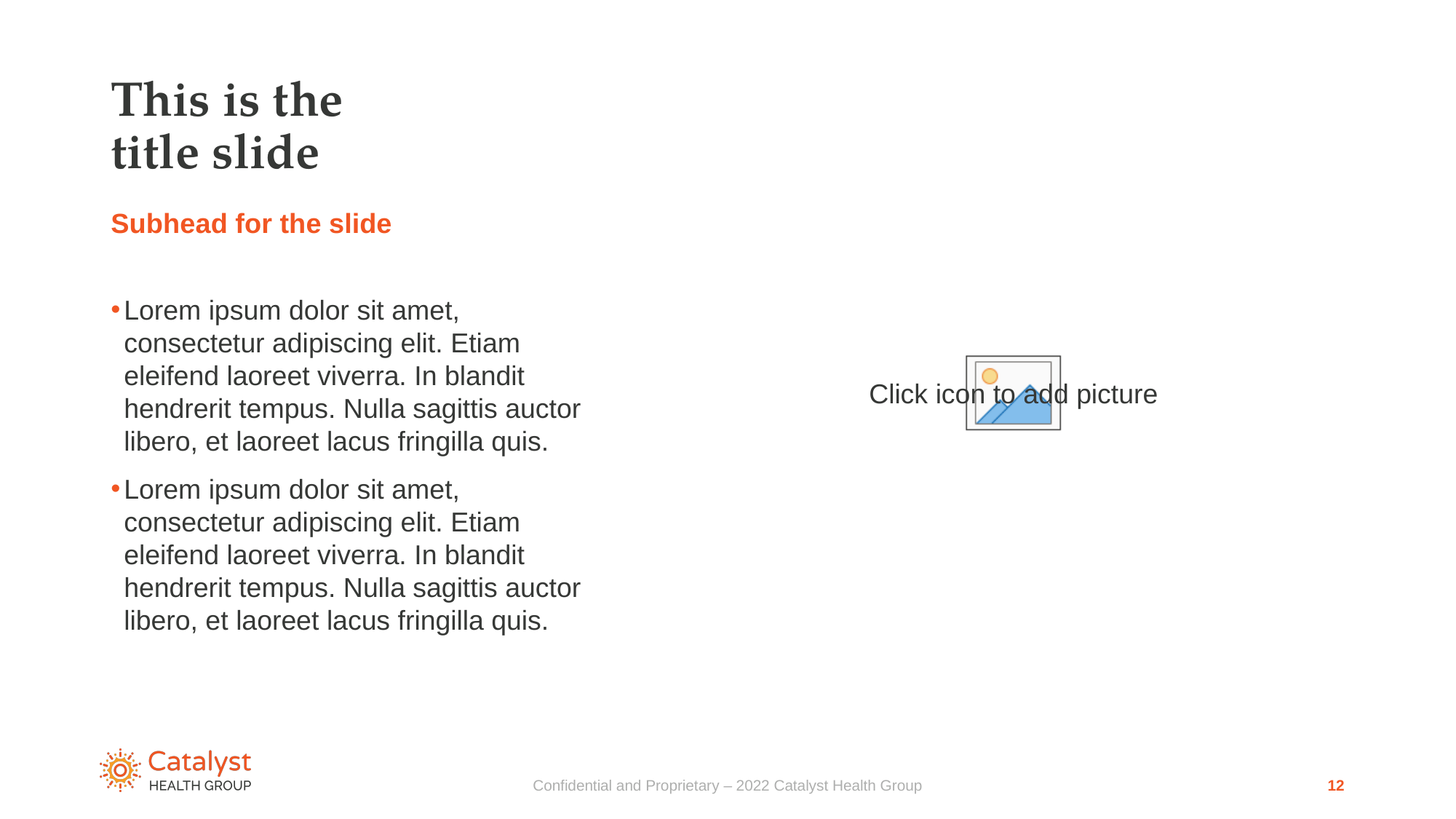

# This is the title slide
Subhead for the slide
Lorem ipsum dolor sit amet, consectetur adipiscing elit. Etiam eleifend laoreet viverra. In blandit hendrerit tempus. Nulla sagittis auctor libero, et laoreet lacus fringilla quis.
Lorem ipsum dolor sit amet, consectetur adipiscing elit. Etiam eleifend laoreet viverra. In blandit hendrerit tempus. Nulla sagittis auctor libero, et laoreet lacus fringilla quis.

12